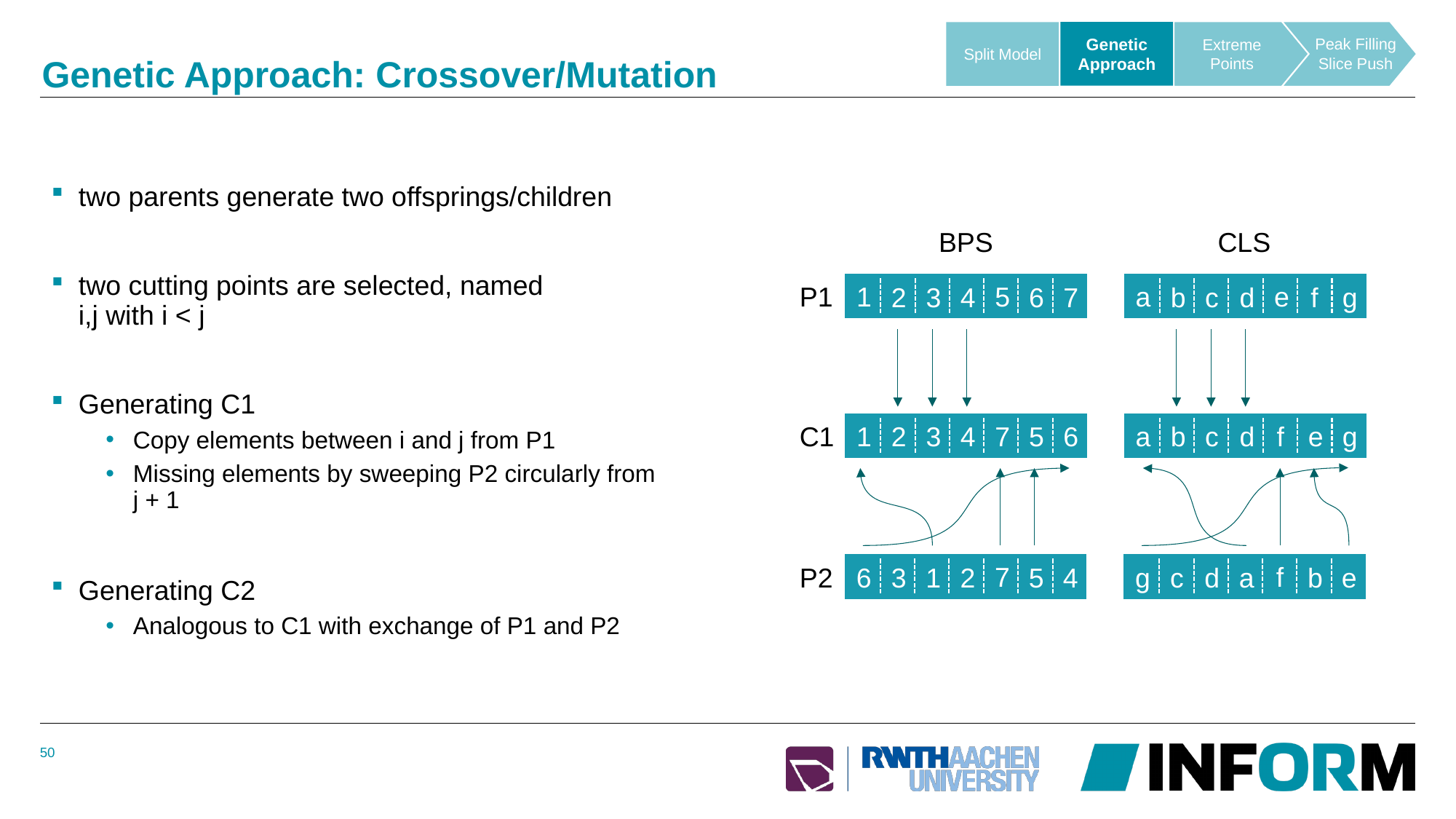

Genetic Approach
Split Model
Peak Filling Slice Push
Extreme Points
# Genetic Approach: Crossover/Mutation
two parents generate two offsprings/children

two cutting points are selected, named
i,j with i < j

Generating C1
Copy elements between i and j from P1
Missing elements by sweeping P2 circularly from
j + 1

Generating C2
Analogous to C1 with exchange of P1 and P2
BPS
CLS
5

1
2
3
4
6
7
e

a
b
c
d
f
g
P1
7

1
2
3
4
5
6
f

a
b
c
d
e
g
C1
7

6
3
1
2
5
4
f

g
c
d
a
b
e
P2